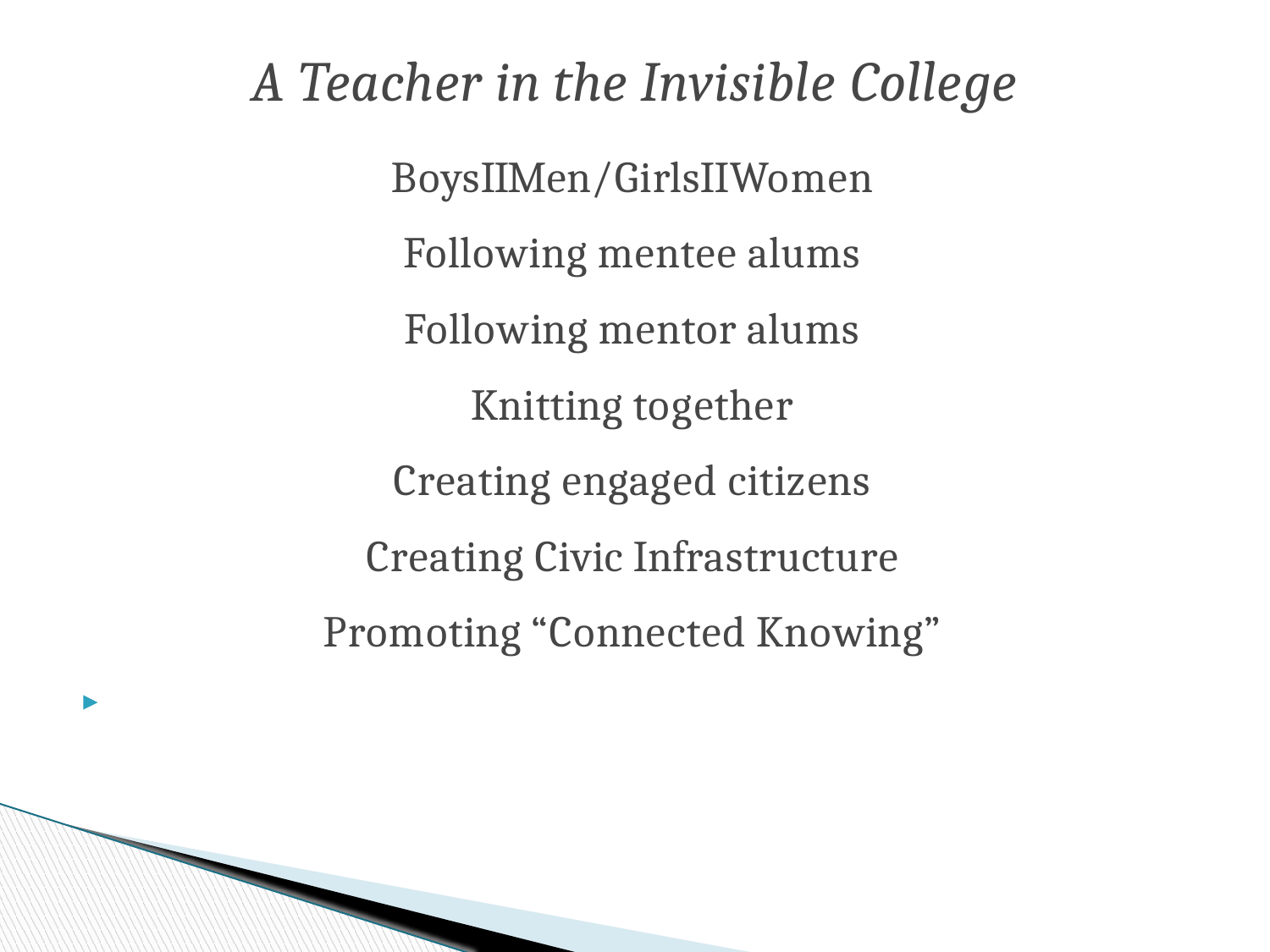

# A Teacher in the Invisible College
BoysIIMen/GirlsIIWomen
Following mentee alums
Following mentor alums
Knitting together
Creating engaged citizens
Creating Civic Infrastructure
Promoting “Connected Knowing”